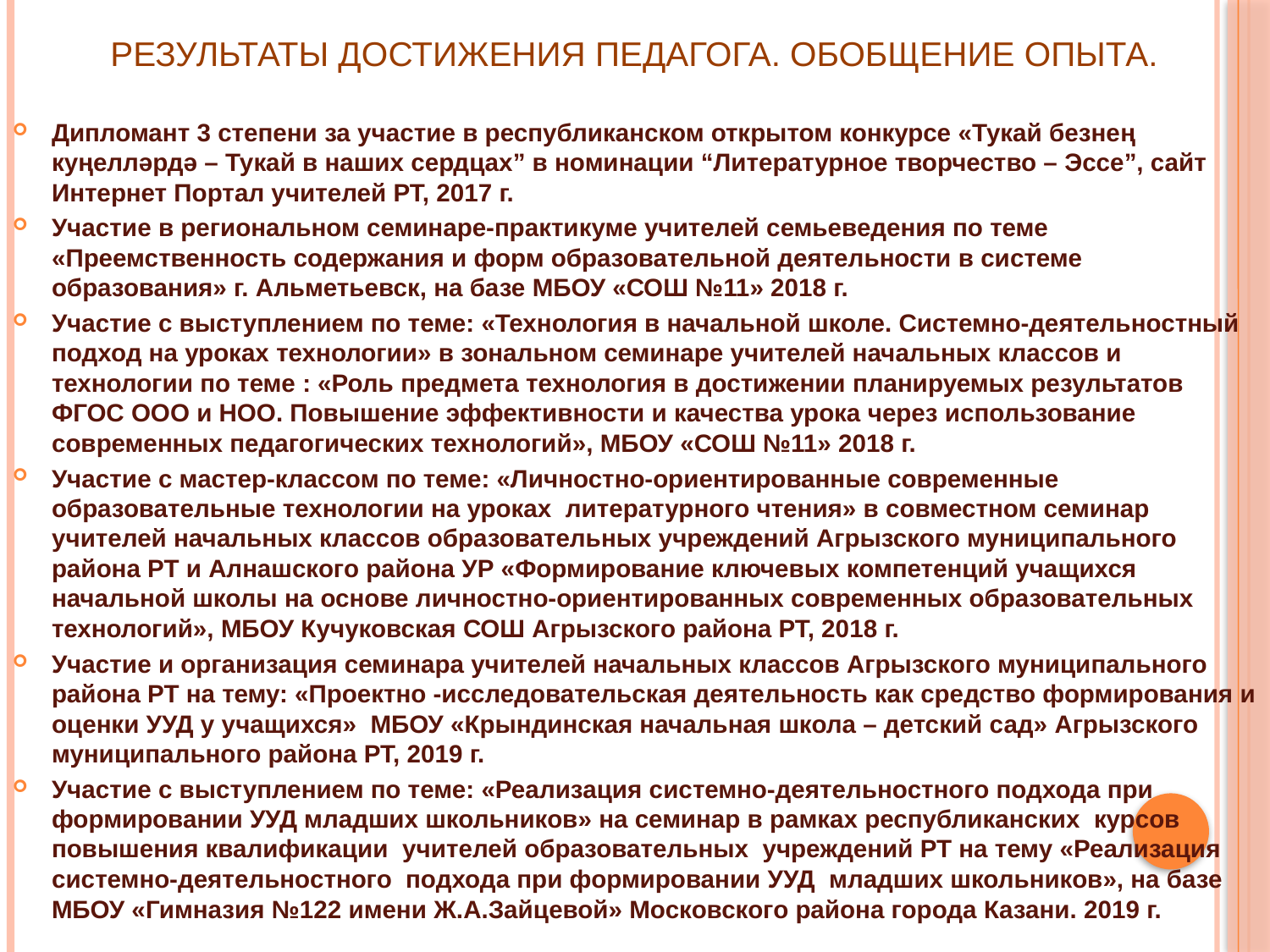

# Результаты достижения педагога. Обобщение опыта.

Дипломант 3 степени за участие в республиканском открытом конкурсе «Тукай безнең куңелләрдә – Тукай в наших сердцах” в номинации “Литературное творчество – Эссе”, сайт Интернет Портал учителей РТ, 2017 г.
Участие в региональном семинаре-практикуме учителей семьеведения по теме «Преемственность содержания и форм образовательной деятельности в системе образования» г. Альметьевск, на базе МБОУ «СОШ №11» 2018 г.
Участие с выступлением по теме: «Технология в начальной школе. Системно-деятельностный подход на уроках технологии» в зональном семинаре учителей начальных классов и технологии по теме : «Роль предмета технология в достижении планируемых результатов ФГОС ООО и НОО. Повышение эффективности и качества урока через использование современных педагогических технологий», МБОУ «СОШ №11» 2018 г.
Участие с мастер-классом по теме: «Личностно-ориентированные современные образовательные технологии на уроках  литературного чтения» в совместном семинар учителей начальных классов образовательных учреждений Агрызского муниципального района РТ и Алнашского района УР «Формирование ключевых компетенций учащихся начальной школы на основе личностно-ориентированных современных образовательных технологий», МБОУ Кучуковская СОШ Агрызского района РТ, 2018 г.
Участие и организация семинара учителей начальных классов Агрызского муниципального района РТ на тему: «Проектно -исследовательская деятельность как средство формирования и оценки УУД у учащихся»  МБОУ «Крындинская начальная школа – детский сад» Агрызского муниципального района РТ, 2019 г.
Участие с выступлением по теме: «Реализация системно-деятельностного подхода при формировании УУД младших школьников» на семинар в рамках республиканских  курсов повышения квалификации  учителей образовательных  учреждений РТ на тему «Реализация системно-деятельностного  подхода при формировании УУД  младших школьников», на базе МБОУ «Гимназия №122 имени Ж.А.Зайцевой» Московского района города Казани. 2019 г.